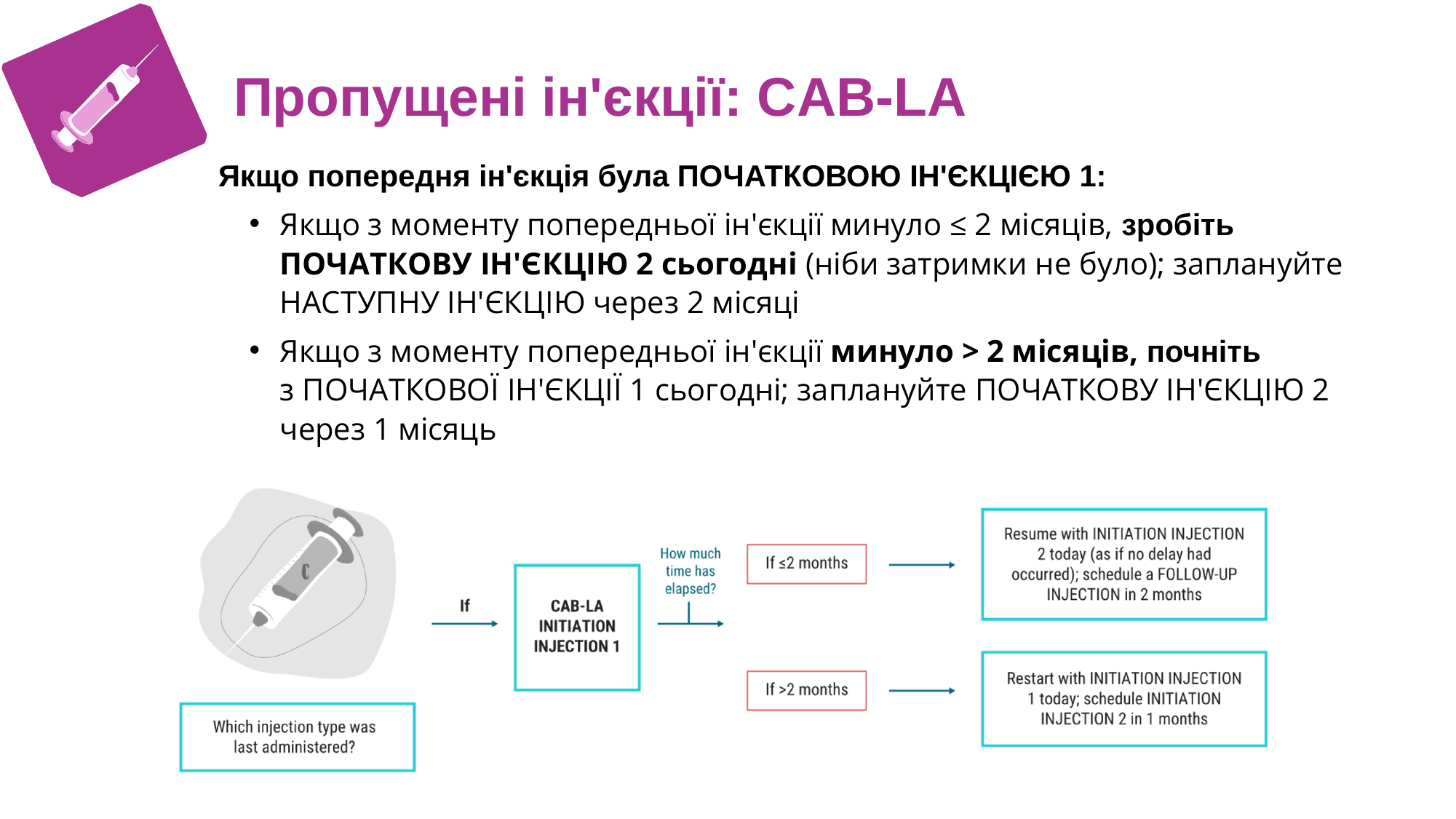

С
Пропущені ін'єкції: CAB-LA
Якщо попередня ін'єкція була ПОЧАТКОВОЮ ІН'ЄКЦІЄЮ 1:
Якщо з моменту попередньої ін'єкції минуло ≤ 2 місяців, зробіть ПОЧАТКОВУ ІН'ЄКЦІЮ 2 сьогодні (ніби затримки не було); заплануйте НАСТУПНУ ІН'ЄКЦІЮ через 2 місяці
Якщо з моменту попередньої ін'єкції минуло > 2 місяців, почніть з ПОЧАТКОВОЇ ІН'ЄКЦІЇ 1 сьогодні; заплануйте ПОЧАТКОВУ ІН'ЄКЦІЮ 2 через 1 місяць